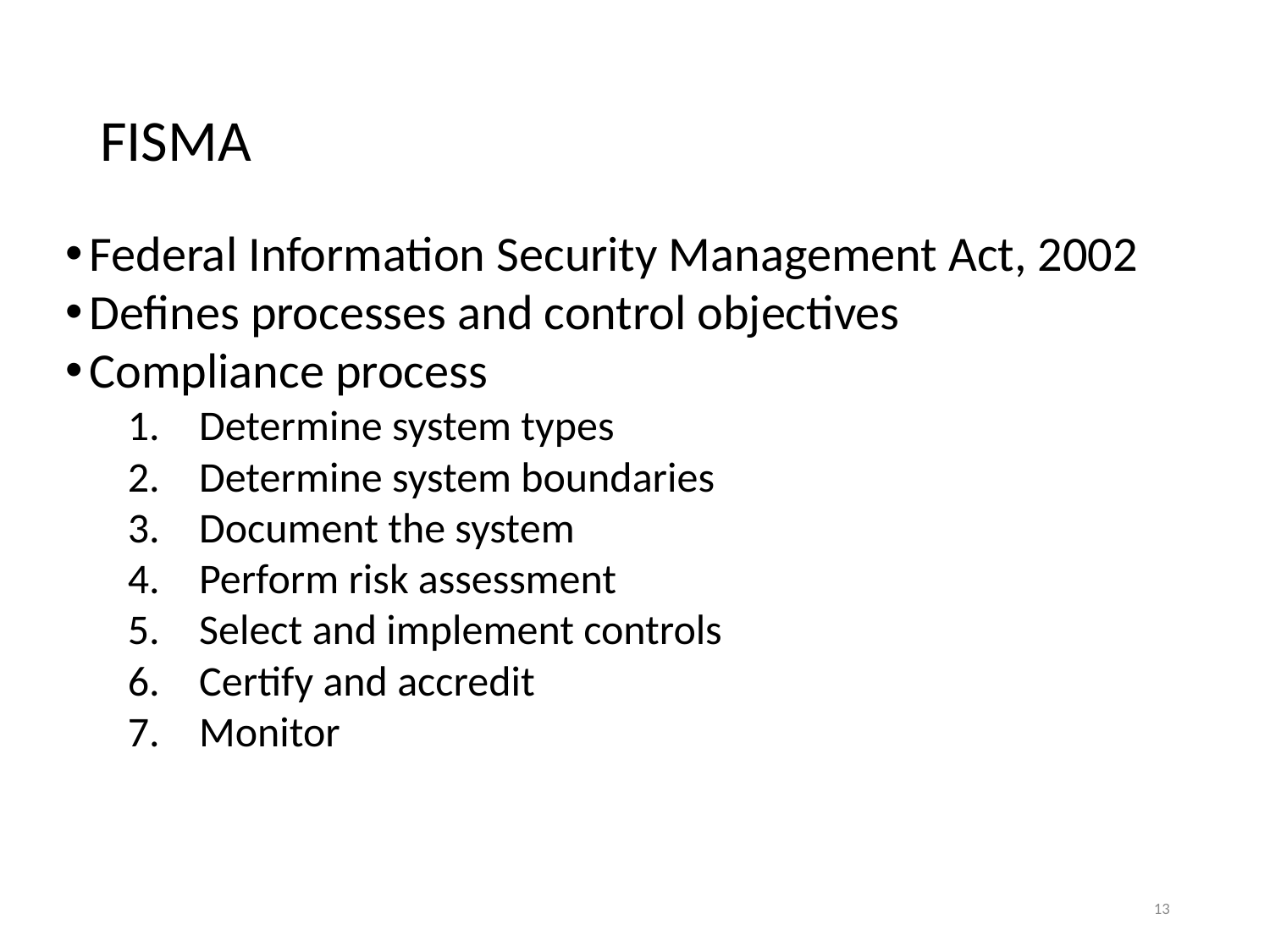

# FISMA
Federal Information Security Management Act, 2002
Defines processes and control objectives
Compliance process
Determine system types
Determine system boundaries
Document the system
Perform risk assessment
Select and implement controls
Certify and accredit
Monitor
13